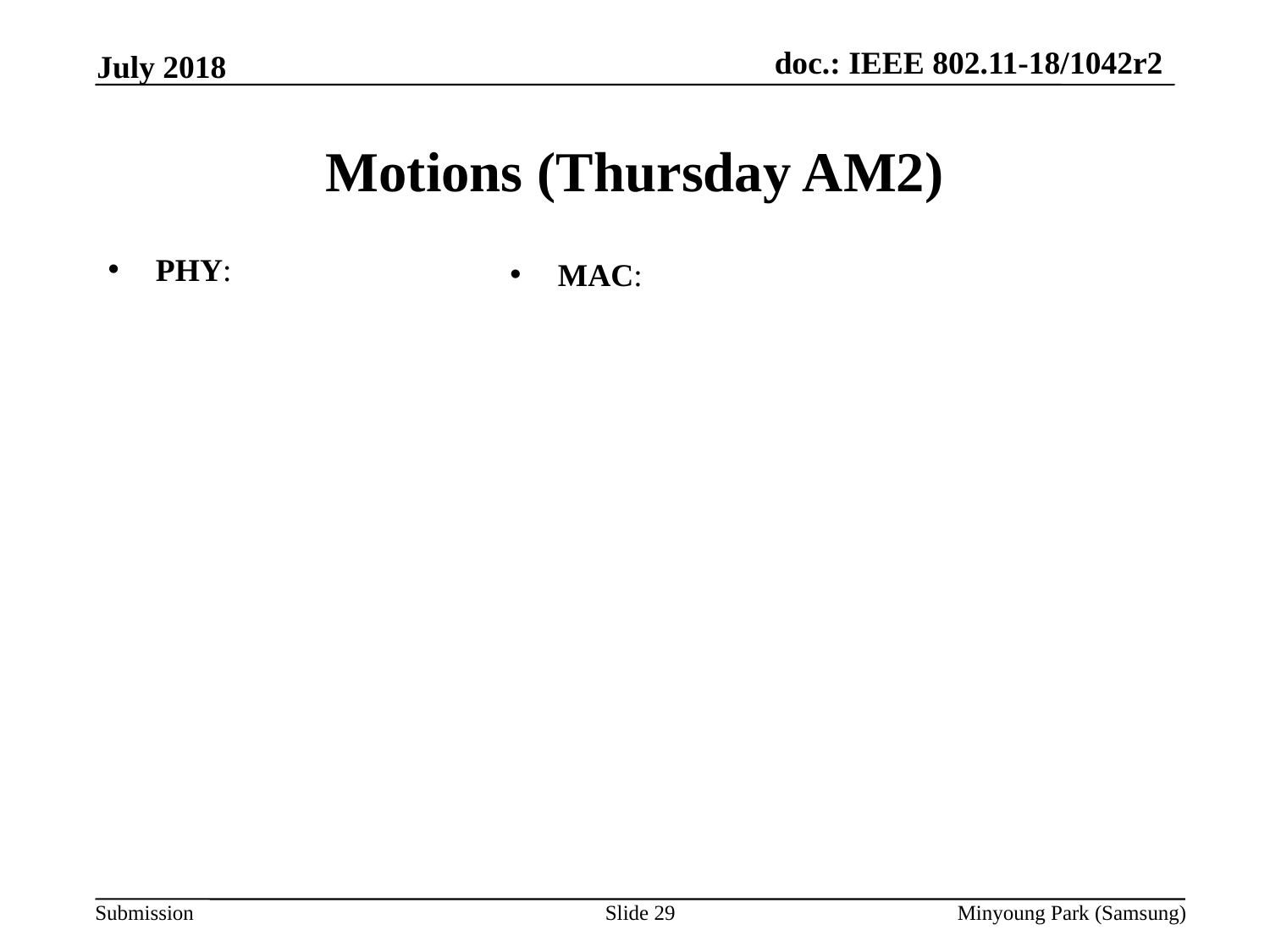

July 2018
# Motions (Thursday AM2)
PHY:
MAC:

Slide 29
Minyoung Park (Samsung)